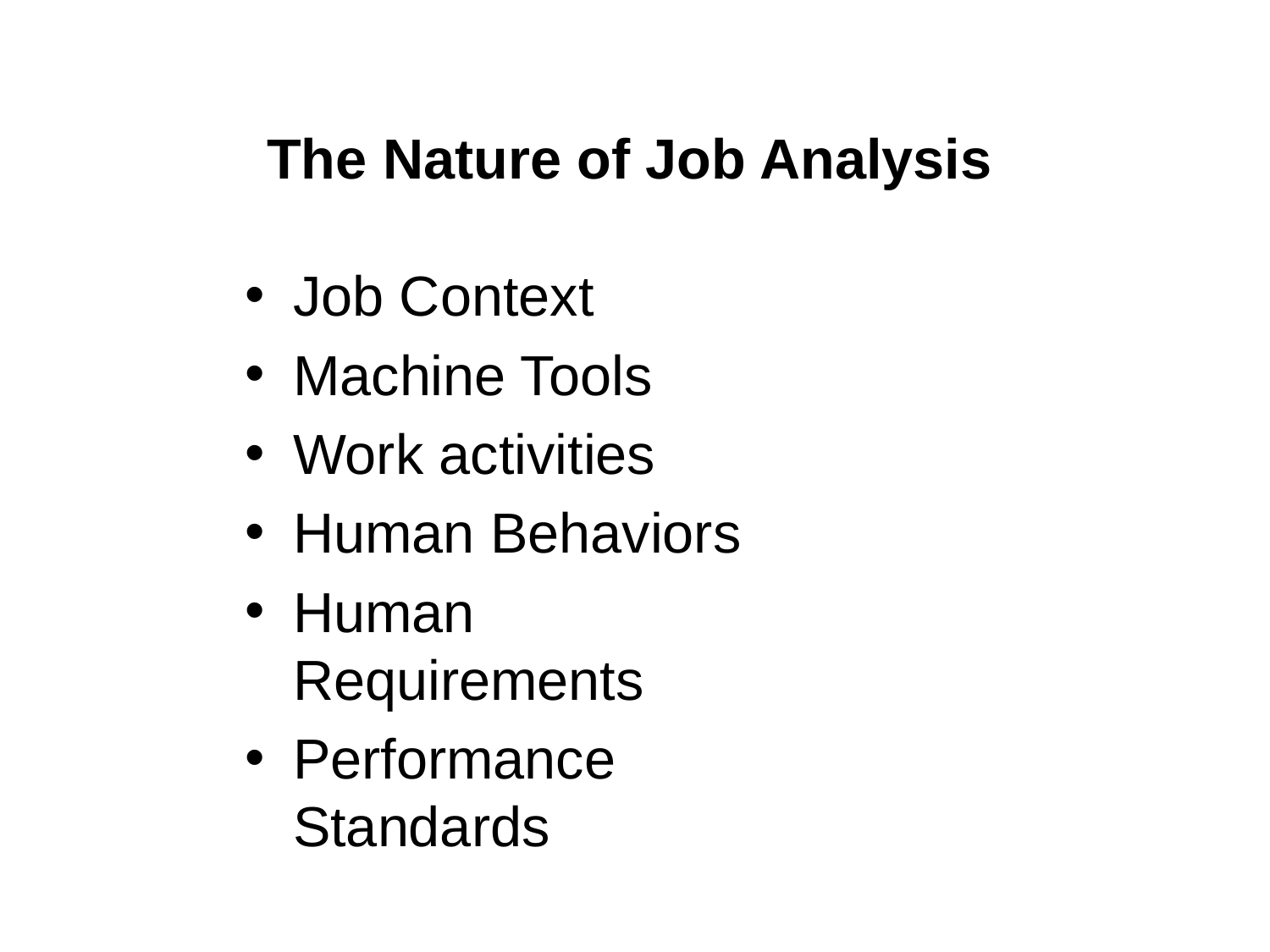

The Nature of Job Analysis
Job Context
Machine Tools
Work activities
Human Behaviors
Human Requirements
Performance Standards